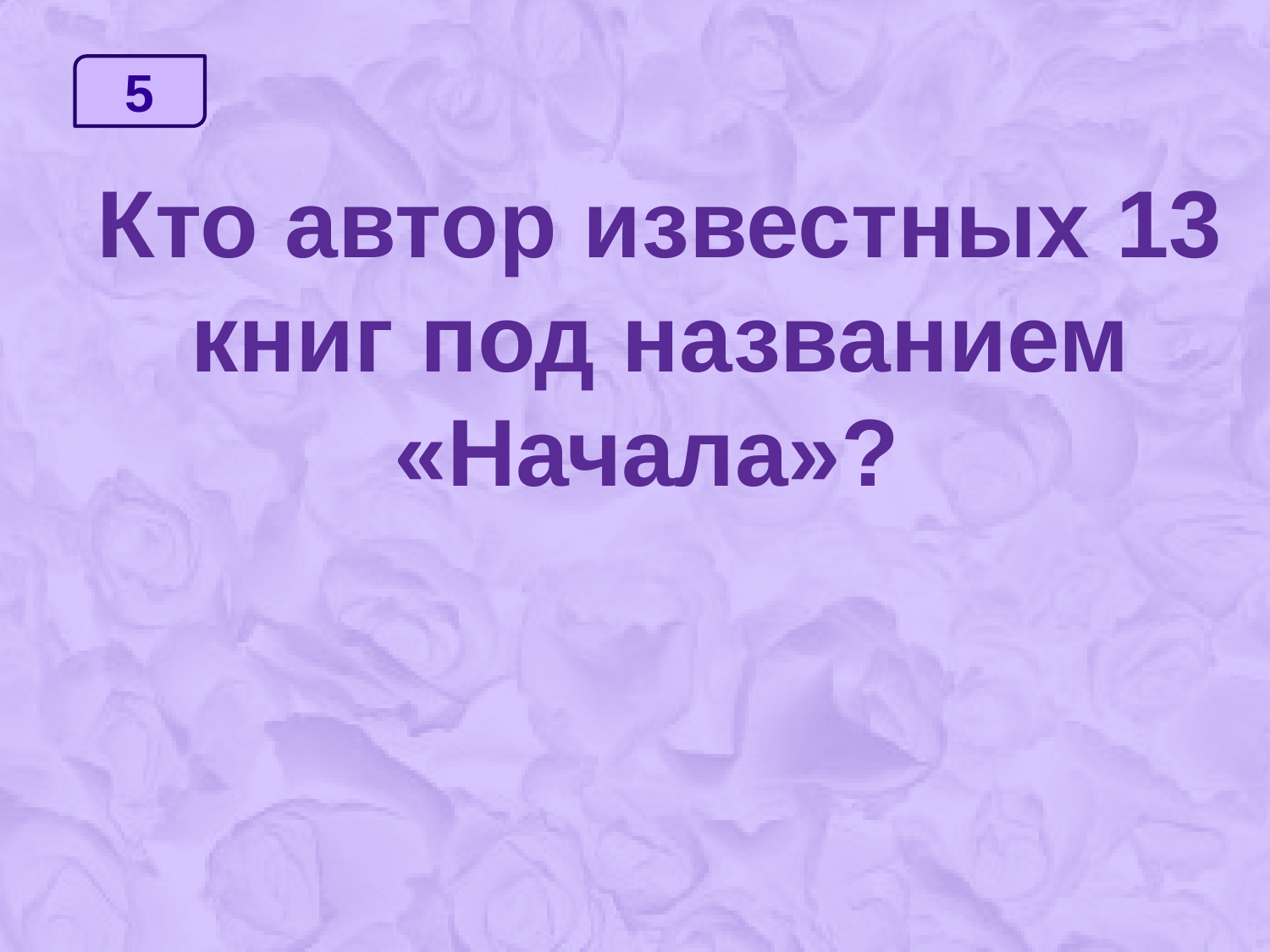

5
Кто автор известных 13 книг под названием «Начала»?